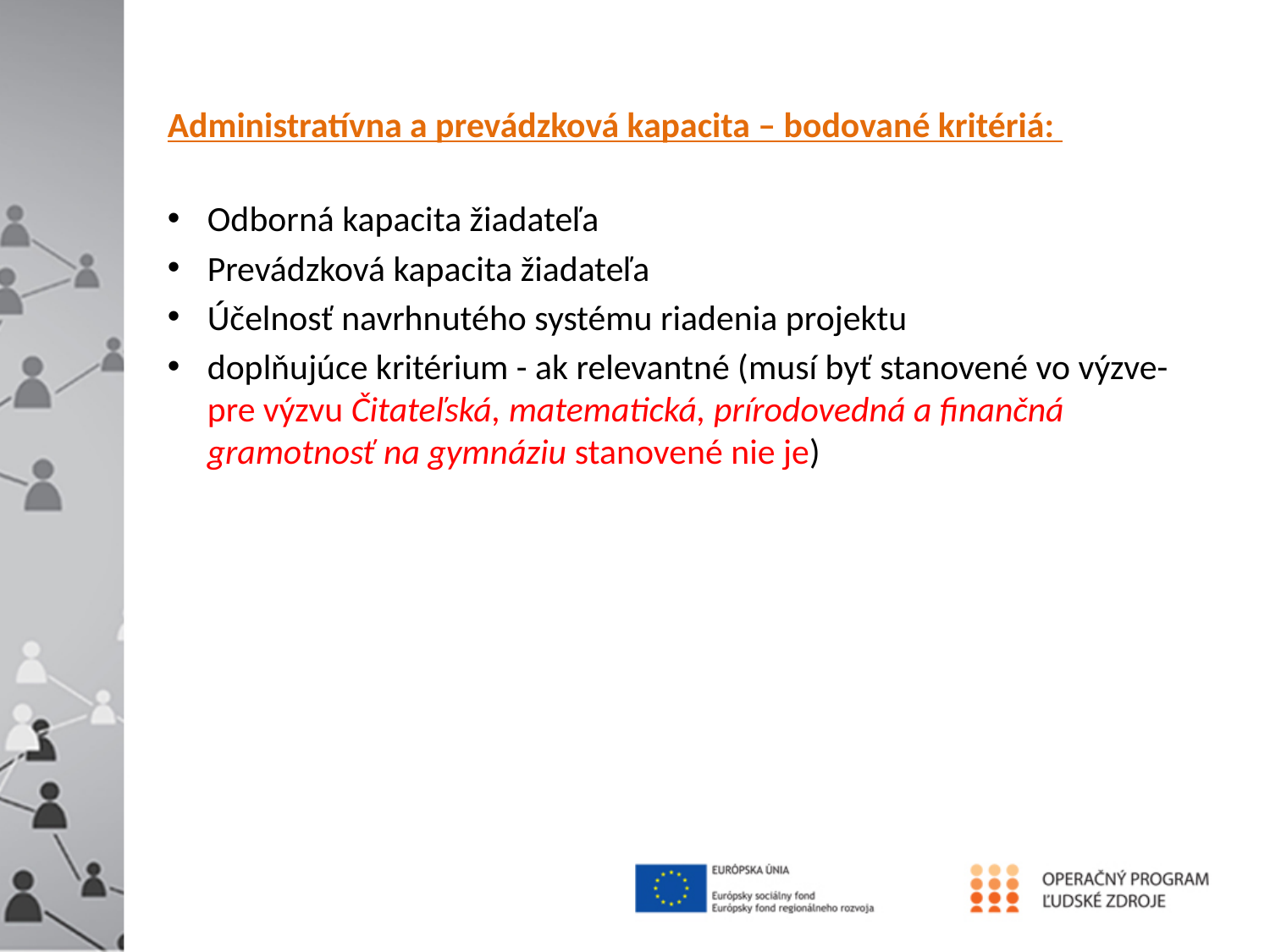

Administratívna a prevádzková kapacita – bodované kritériá:

Odborná kapacita žiadateľa
Prevádzková kapacita žiadateľa
Účelnosť navrhnutého systému riadenia projektu
doplňujúce kritérium - ak relevantné (musí byť stanovené vo výzve- pre výzvu Čitateľská, matematická, prírodovedná a finančná gramotnosť na gymnáziu stanovené nie je)